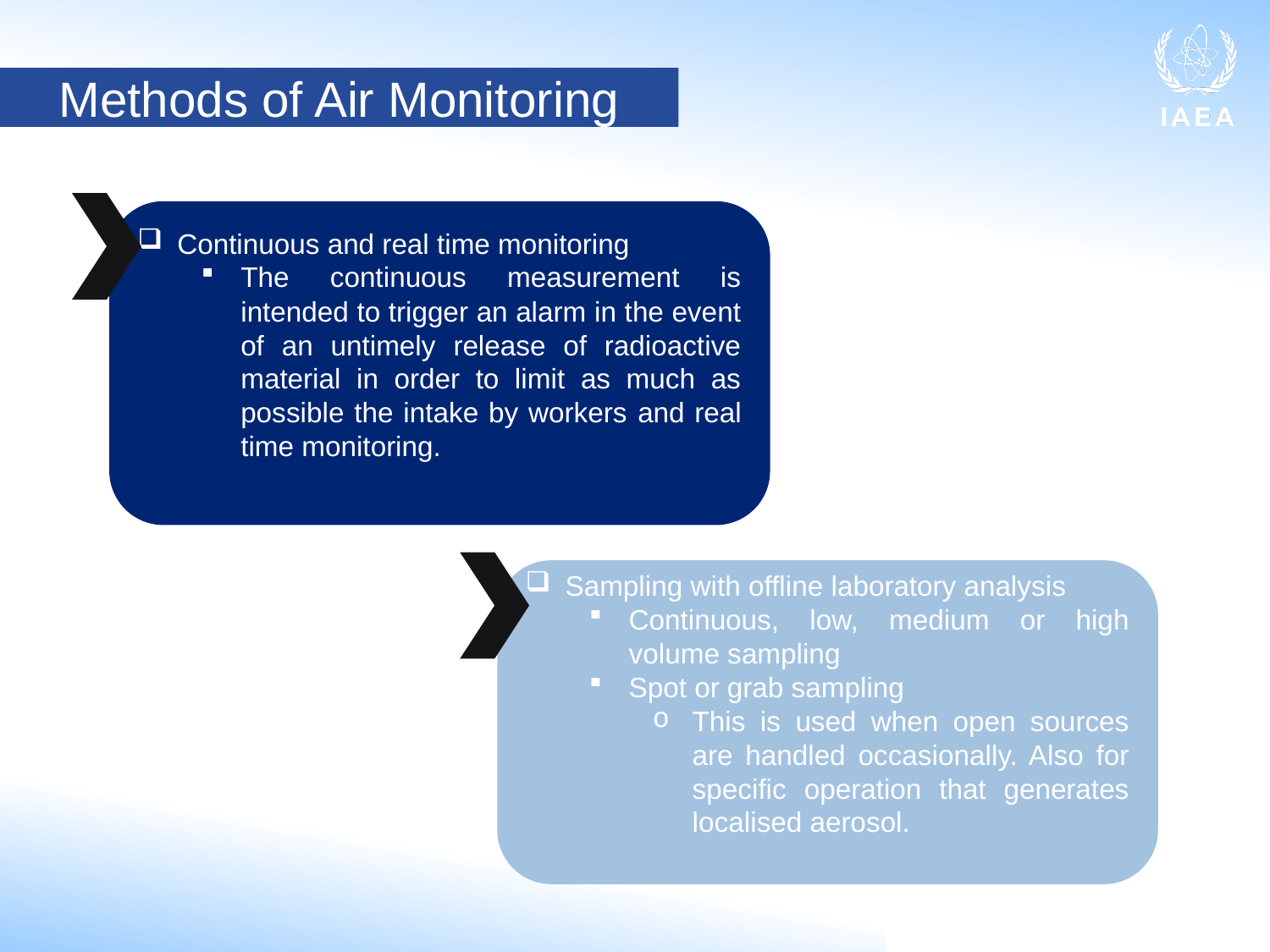

Methods of Air Monitoring

Continuous and real time monitoring
The continuous measurement is intended to trigger an alarm in the event of an untimely release of radioactive material in order to limit as much as possible the intake by workers and real time monitoring.

Sampling with offline laboratory analysis
Continuous, low, medium or high volume sampling
Spot or grab sampling
This is used when open sources are handled occasionally. Also for specific operation that generates localised aerosol.